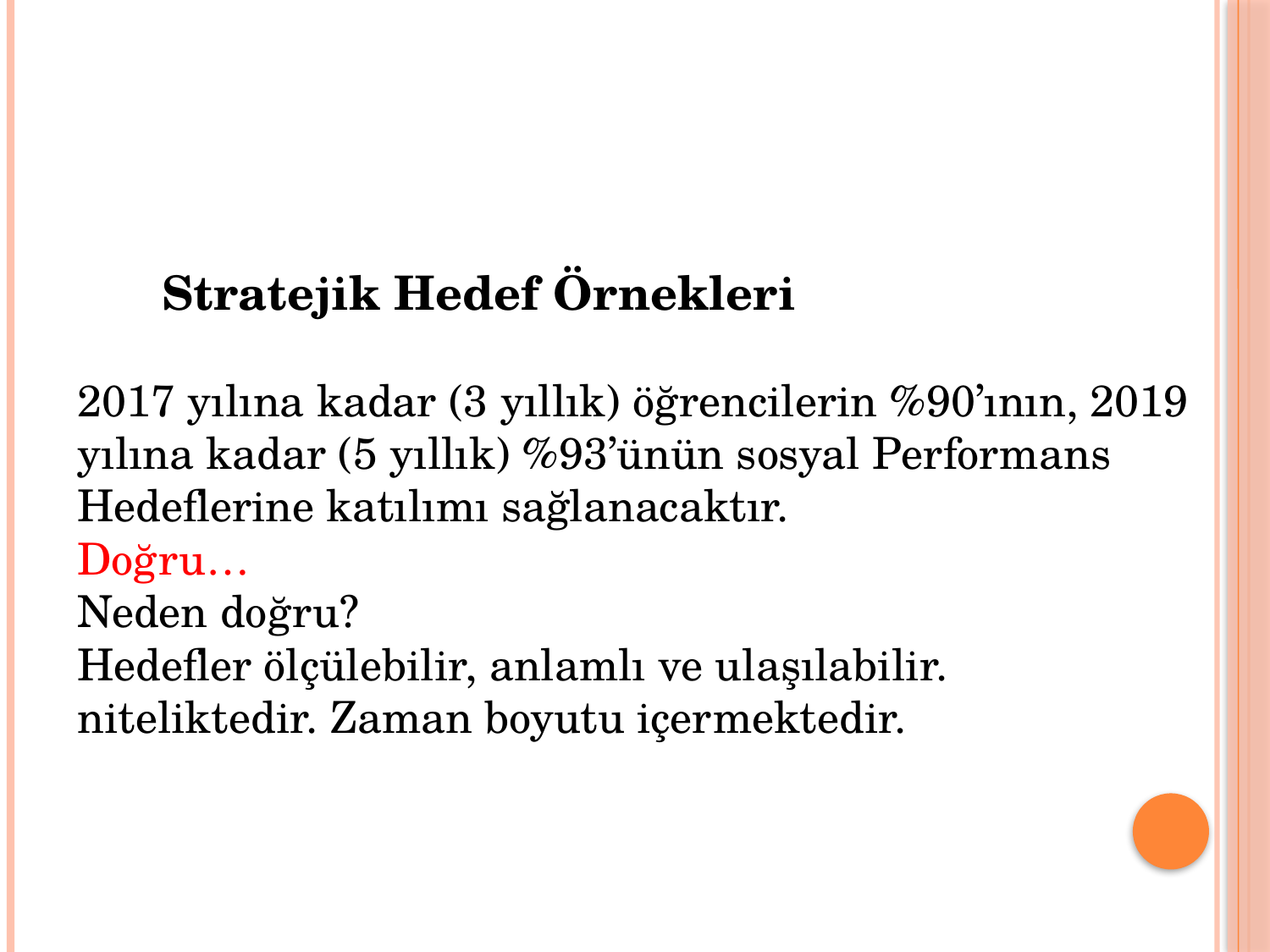

Stratejik Hedef Örnekleri
2017 yılına kadar (3 yıllık) öğrencilerin %90’ının, 2019 yılına kadar (5 yıllık) %93’ünün sosyal Performans Hedeflerine katılımı sağlanacaktır.
Doğru…
Neden doğru?
Hedefler ölçülebilir, anlamlı ve ulaşılabilir. niteliktedir. Zaman boyutu içermektedir.